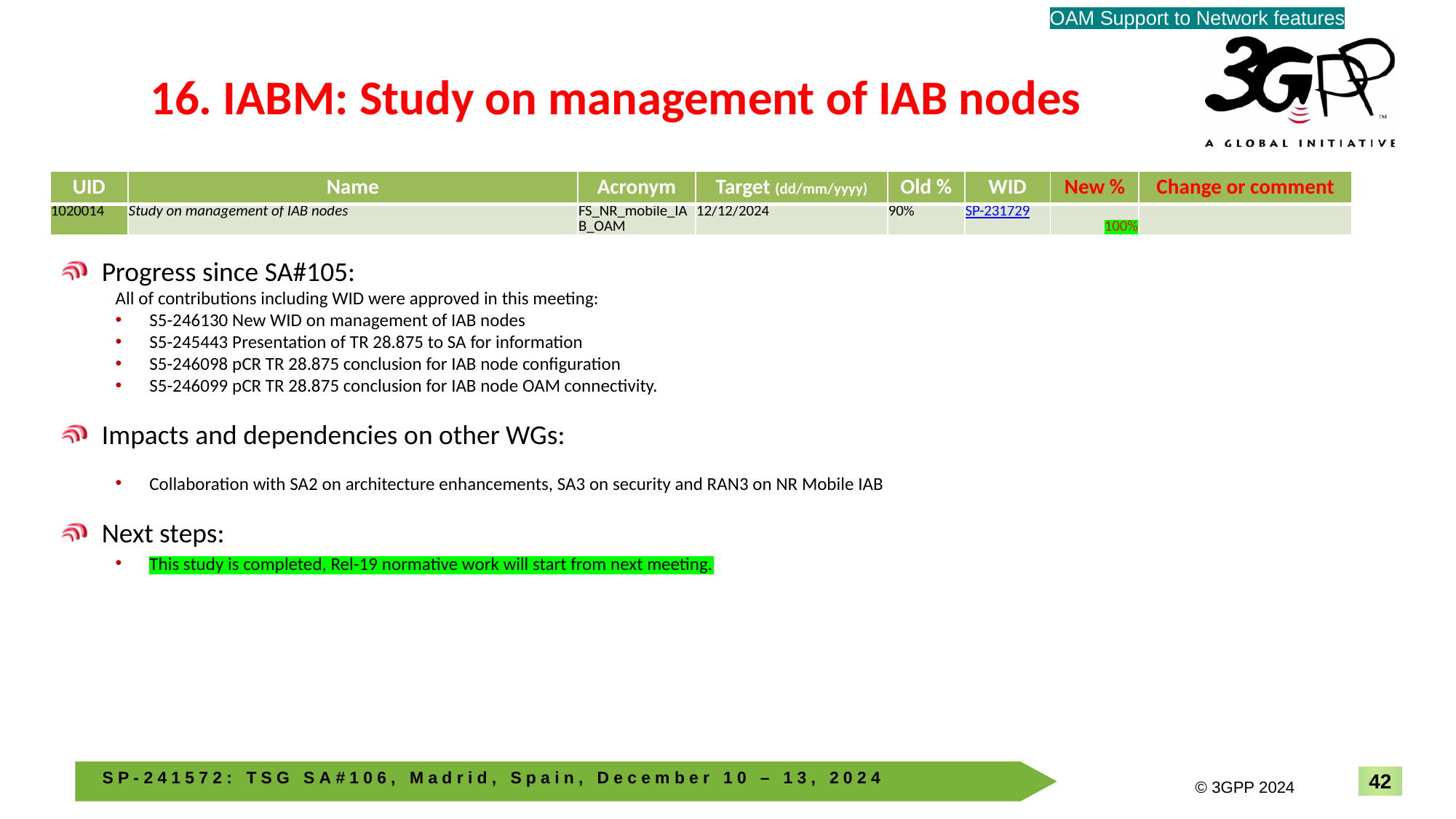

OAM Support to Network features
# 16. IABM: Study on management of IAB nodes
| UID | Name | Acronym | Target (dd/mm/yyyy) | Old % | WID | New % | Change or comment |
| --- | --- | --- | --- | --- | --- | --- | --- |
| 1020014 | Study on management of IAB nodes | FS\_NR\_mobile\_IAB\_OAM | 12/12/2024 | 90% | SP-231729 | 100% |  |
Progress since SA#105:
All of contributions including WID were approved in this meeting:
S5-246130 New WID on management of IAB nodes
S5-245443 Presentation of TR 28.875 to SA for information
S5-246098 pCR TR 28.875 conclusion for IAB node configuration
S5-246099 pCR TR 28.875 conclusion for IAB node OAM connectivity.

Impacts and dependencies on other WGs:

Collaboration with SA2 on architecture enhancements, SA3 on security and RAN3 on NR Mobile IAB

Next steps:
This study is completed, Rel-19 normative work will start from next meeting.